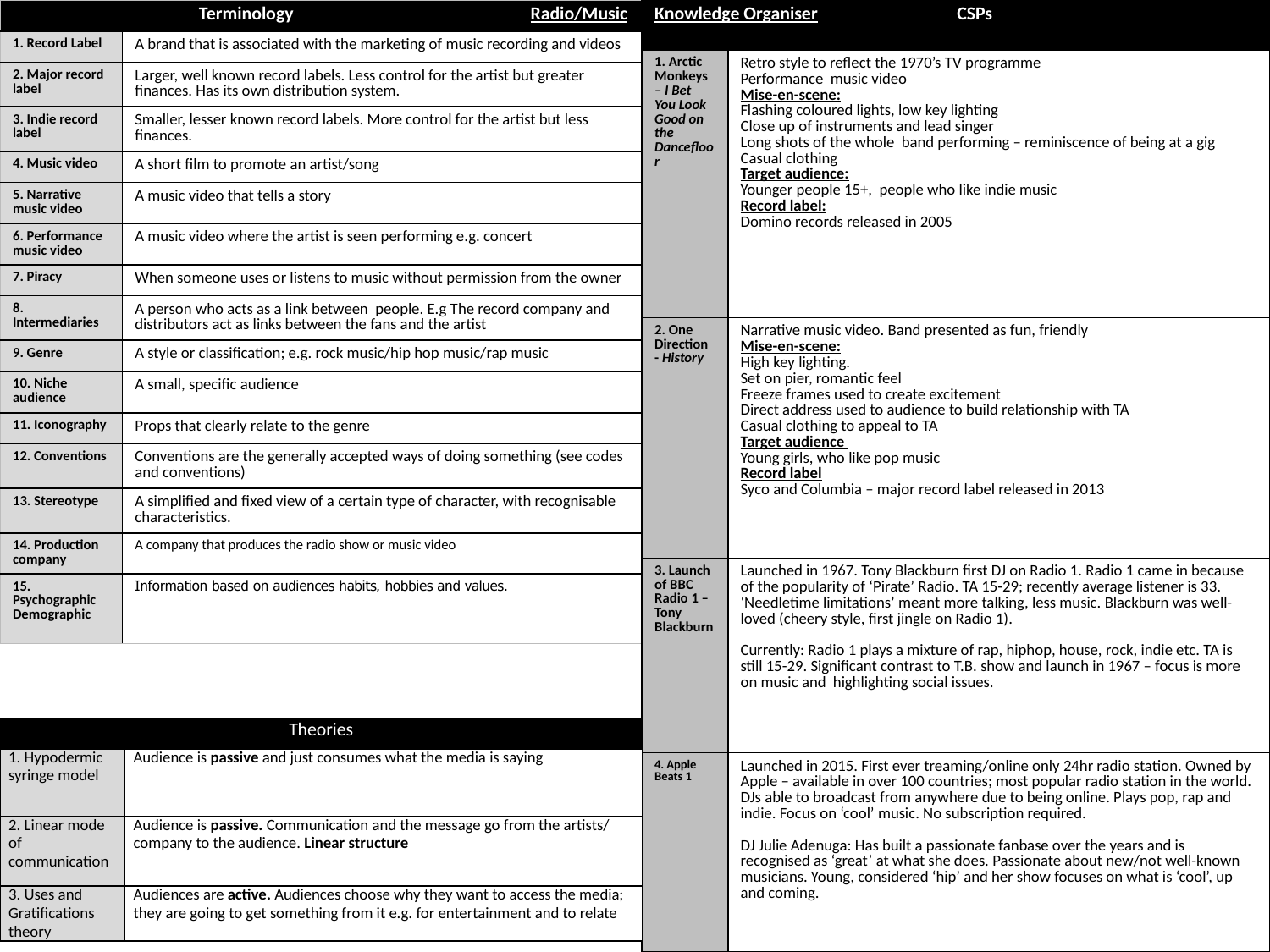

| Terminology Radio/Music |  |
| --- | --- |
| 1. Record Label | A brand that is associated with the marketing of music recording and videos |
| 2. Major record label | Larger, well known record labels. Less control for the artist but greater finances. Has its own distribution system. |
| 3. Indie record label | Smaller, lesser known record labels. More control for the artist but less finances. |
| 4. Music video | A short film to promote an artist/song |
| 5. Narrative music video | A music video that tells a story |
| 6. Performance music video | A music video where the artist is seen performing e.g. concert |
| 7. Piracy | When someone uses or listens to music without permission from the owner |
| 8. Intermediaries | A person who acts as a link between people. E.g The record company and distributors act as links between the fans and the artist |
| 9. Genre | A style or classification; e.g. rock music/hip hop music/rap music |
| 10. Niche audience | A small, specific audience |
| 11. Iconography | Props that clearly relate to the genre |
| 12. Conventions | Conventions are the generally accepted ways of doing something (see codes and conventions) |
| 13. Stereotype | A simplified and fixed view of a certain type of character, with recognisable characteristics. |
| 14. Production company | A company that produces the radio show or music video |
| 15. Psychographic Demographic | Information based on audiences habits, hobbies and values. |
| Knowledge Organiser CSPs |  |
| --- | --- |
| 1. Arctic Monkeys – I Bet You Look Good on the Dancefloor | Retro style to reflect the 1970’s TV programme Performance music video Mise-en-scene: Flashing coloured lights, low key lighting Close up of instruments and lead singer Long shots of the whole band performing – reminiscence of being at a gig Casual clothing Target audience: Younger people 15+, people who like indie music Record label: Domino records released in 2005 |
| 2. One Direction - History | Narrative music video. Band presented as fun, friendly Mise-en-scene: High key lighting. Set on pier, romantic feel Freeze frames used to create excitement Direct address used to audience to build relationship with TA Casual clothing to appeal to TA Target audience Young girls, who like pop music Record label Syco and Columbia – major record label released in 2013 |
| 3. Launch of BBC Radio 1 – Tony Blackburn | Launched in 1967. Tony Blackburn first DJ on Radio 1. Radio 1 came in because of the popularity of ‘Pirate’ Radio. TA 15-29; recently average listener is 33. ‘Needletime limitations’ meant more talking, less music. Blackburn was well-loved (cheery style, first jingle on Radio 1). Currently: Radio 1 plays a mixture of rap, hiphop, house, rock, indie etc. TA is still 15-29. Significant contrast to T.B. show and launch in 1967 – focus is more on music and highlighting social issues. |
| 4. Apple Beats 1 | Launched in 2015. First ever treaming/online only 24hr radio station. Owned by Apple – available in over 100 countries; most popular radio station in the world. DJs able to broadcast from anywhere due to being online. Plays pop, rap and indie. Focus on ‘cool’ music. No subscription required. DJ Julie Adenuga: Has built a passionate fanbase over the years and is recognised as ‘great’ at what she does. Passionate about new/not well-known musicians. Young, considered ‘hip’ and her show focuses on what is ‘cool’, up and coming. |
| Theories |  |
| --- | --- |
| 1. Hypodermic syringe model | Audience is passive and just consumes what the media is saying |
| 2. Linear mode of communication | Audience is passive. Communication and the message go from the artists/ company to the audience. Linear structure |
| 3. Uses and Gratifications theory | Audiences are active. Audiences choose why they want to access the media; they are going to get something from it e.g. for entertainment and to relate |